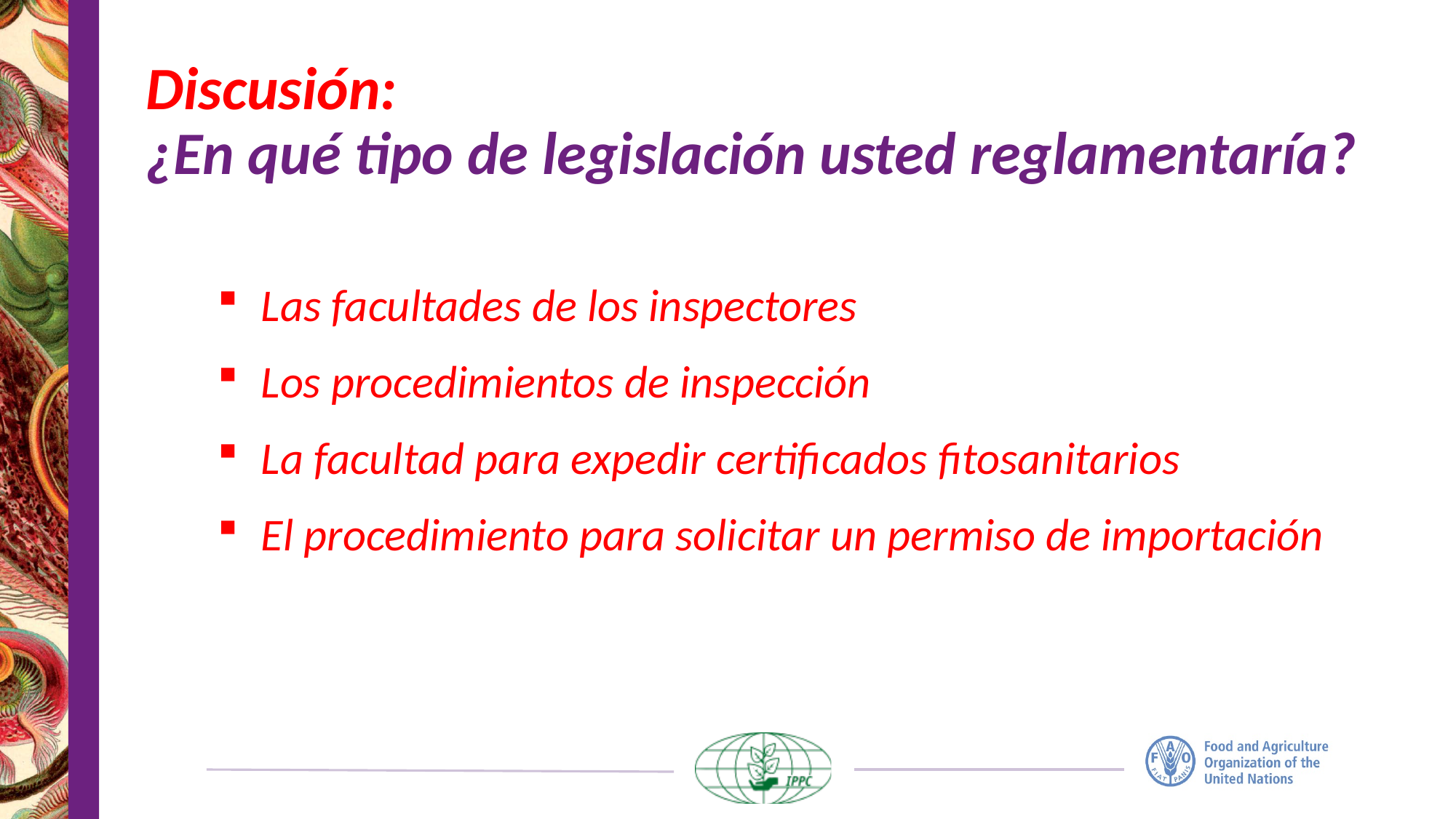

# Discusión: ¿En qué tipo de legislación usted reglamentaría?
Las facultades de los inspectores
Los procedimientos de inspección
La facultad para expedir certificados fitosanitarios
El procedimiento para solicitar un permiso de importación